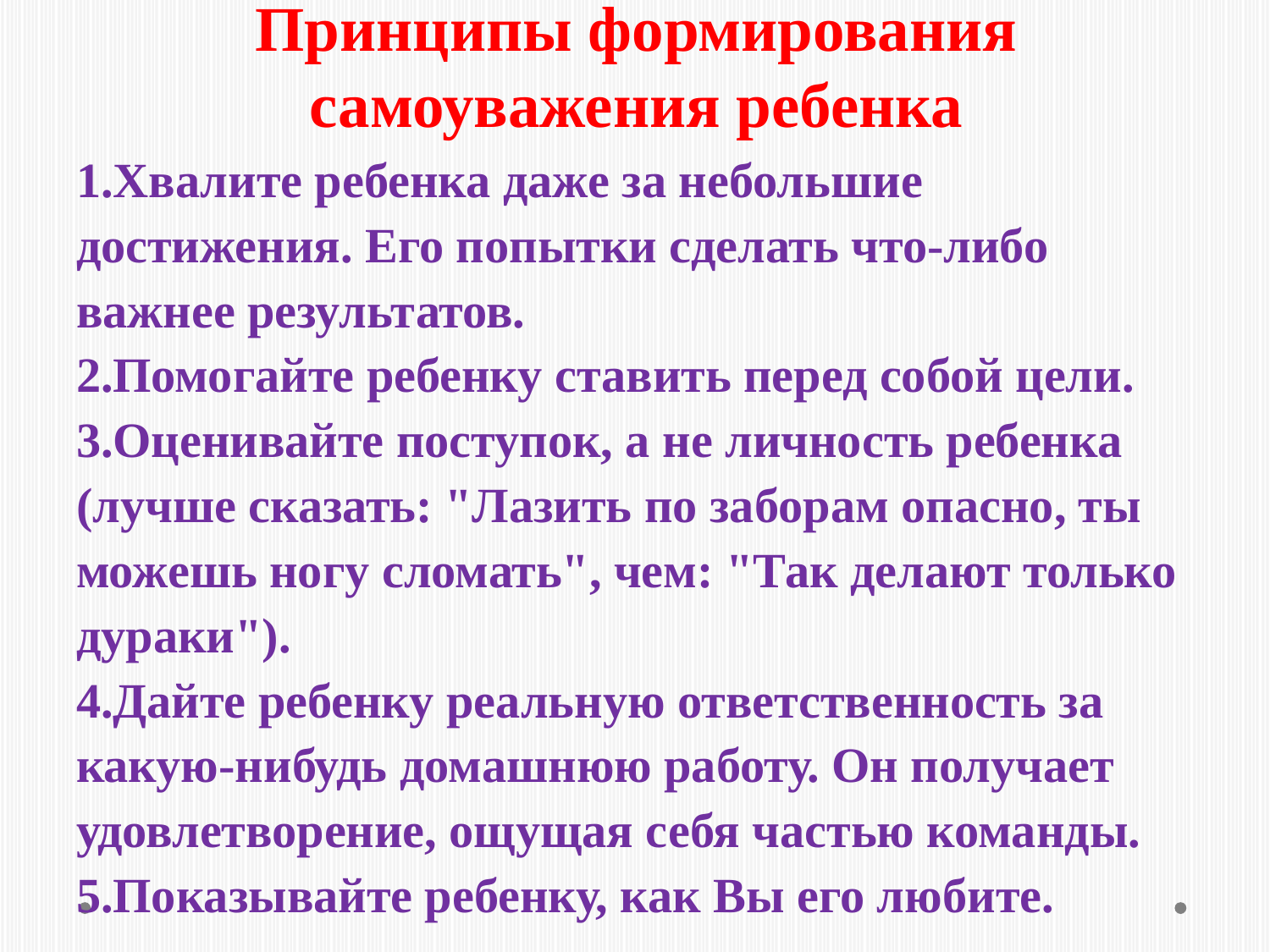

# Принципы формирования самоуважения ребенка
Хвалите ребенка даже за небольшие достижения. Его попытки сделать что-либо важнее результатов.
Помогайте ребенку ставить перед собой цели.
Оценивайте поступок, а не личность ребенка (лучше сказать: "Лазить по заборам опасно, ты можешь ногу сломать", чем: "Так делают только дураки").
Дайте ребенку реальную ответственность за какую-нибудь домашнюю работу. Он получает удовлетворение, ощущая себя частью команды.
Показывайте ребенку, как Вы его любите.